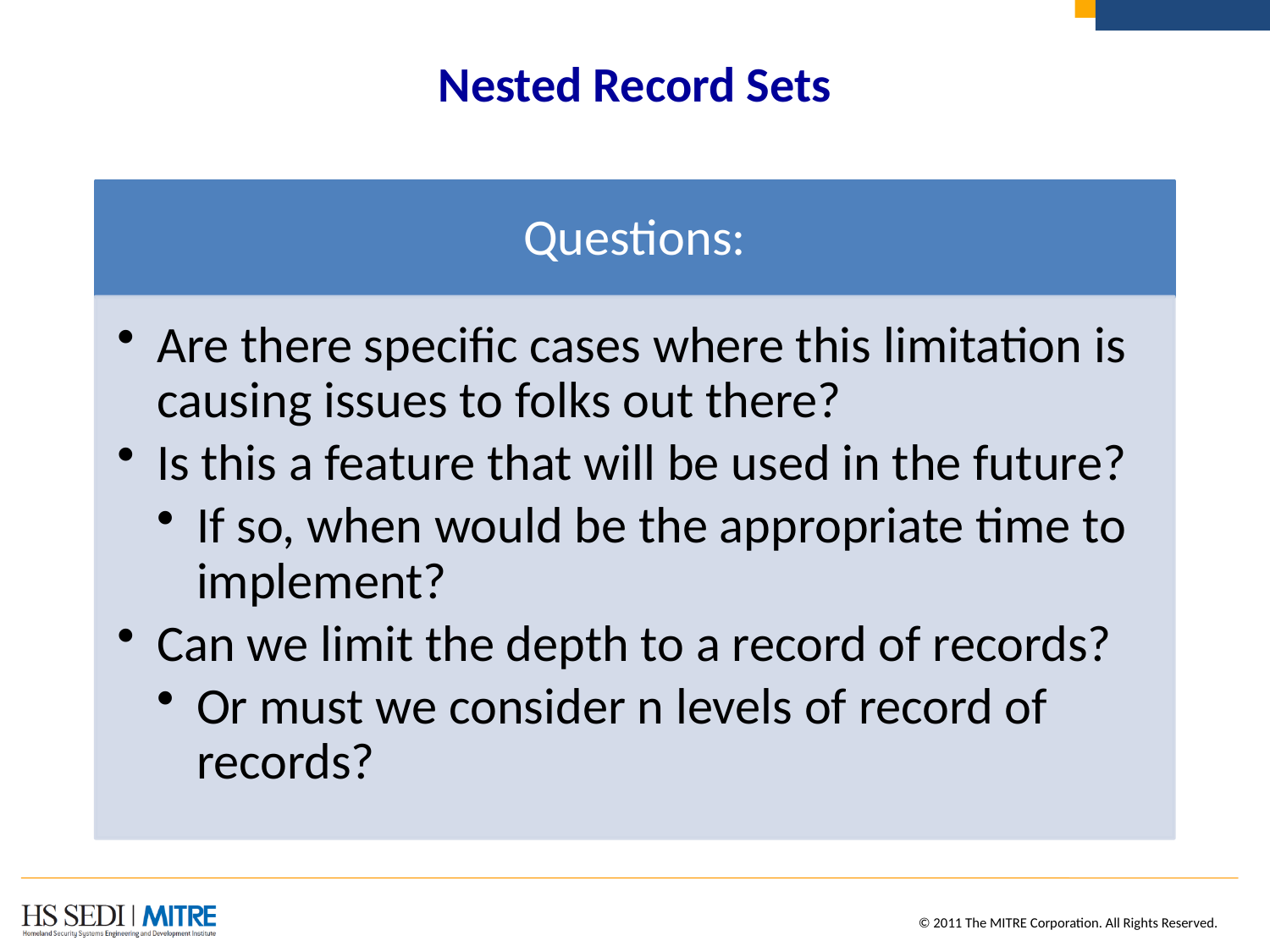

# Nested Record Sets
Questions:
Are there specific cases where this limitation is causing issues to folks out there?
Is this a feature that will be used in the future?
If so, when would be the appropriate time to implement?
Can we limit the depth to a record of records?
Or must we consider n levels of record of records?